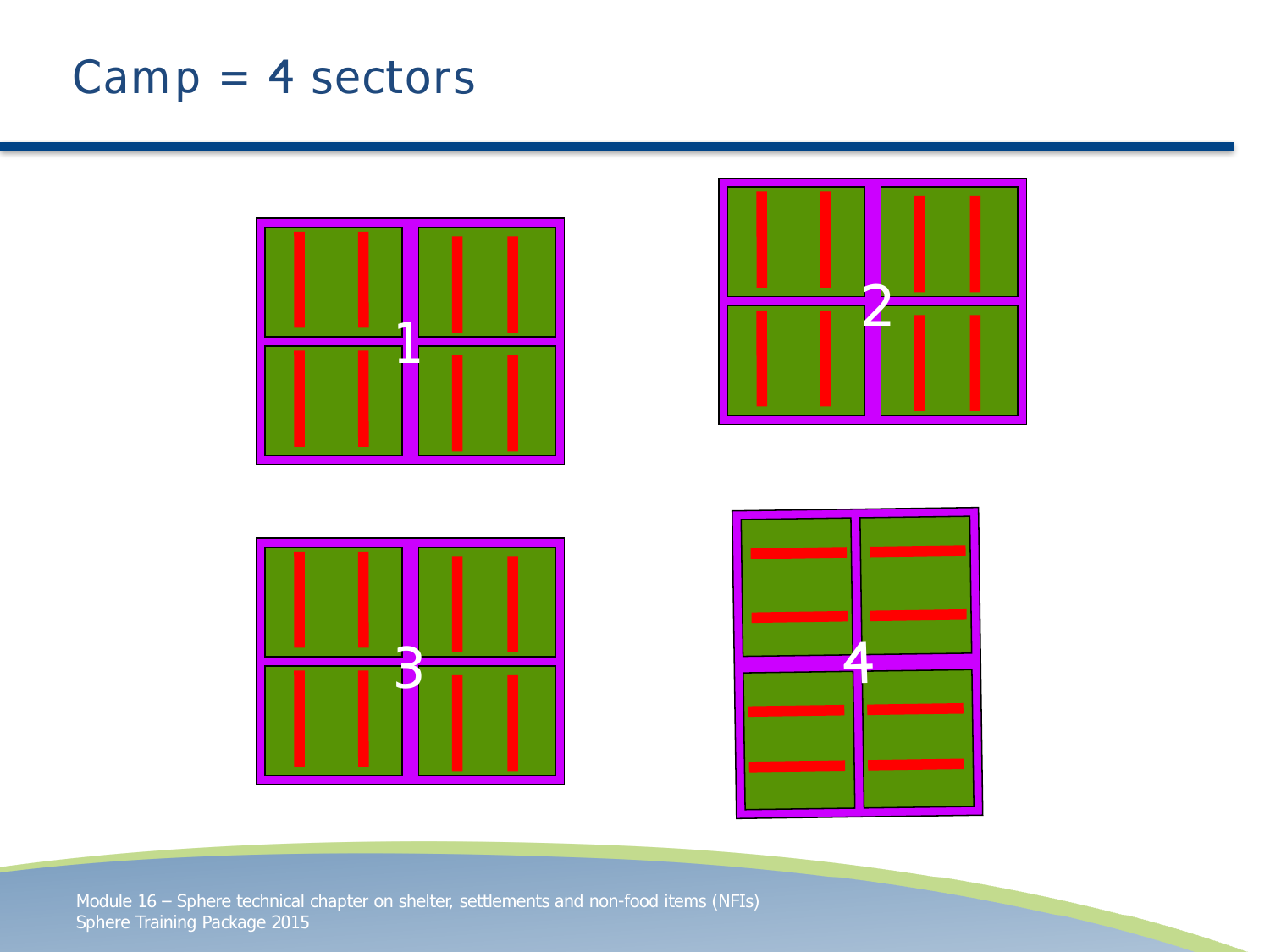

# Camp = 4 sectors

2
1

4
3
Module 16 – Sphere technical chapter on shelter, settlements and non-food items (NFIs)
Sphere Training Package 2015